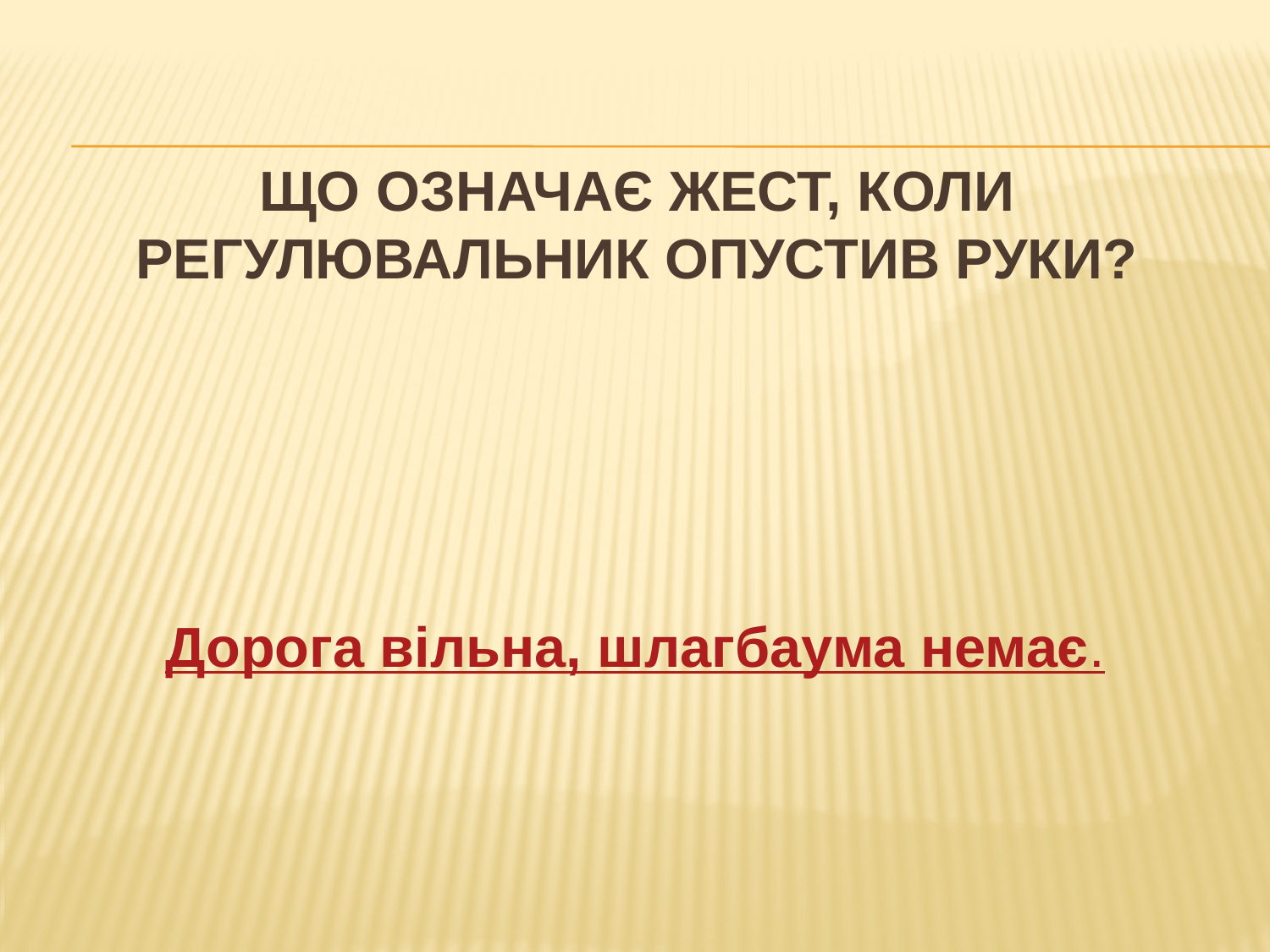

# Що означає жест, коли регуЛЮвальник Опустив руки?
Дорога вільна, шлагбаума немає.